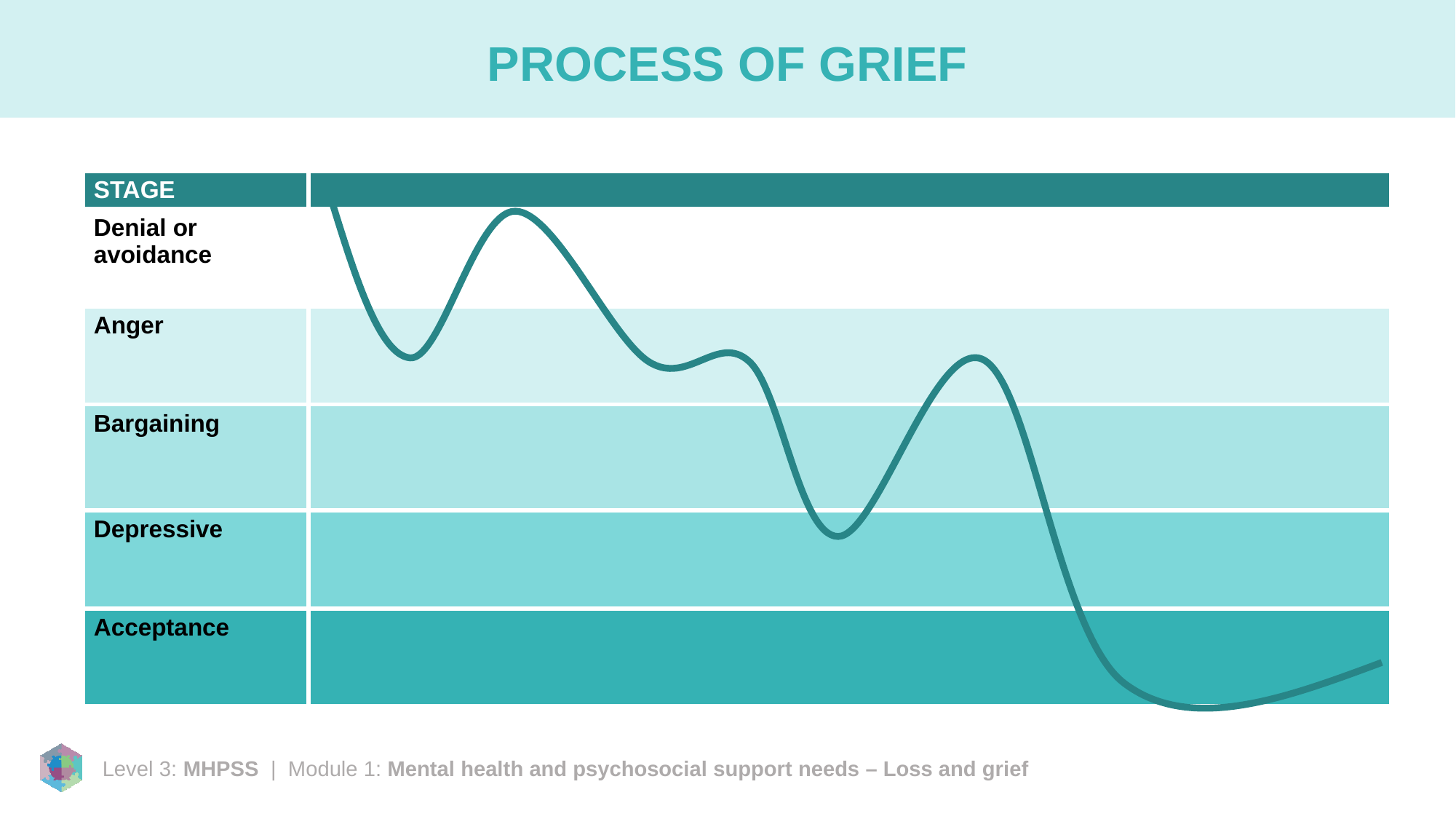

# PROCESS OF GRIEF
| STAGE |  |
| --- | --- |
| Denial or avoidance |  |
| Anger |  |
| Bargaining |  |
| Depressive |  |
| Acceptance |  |